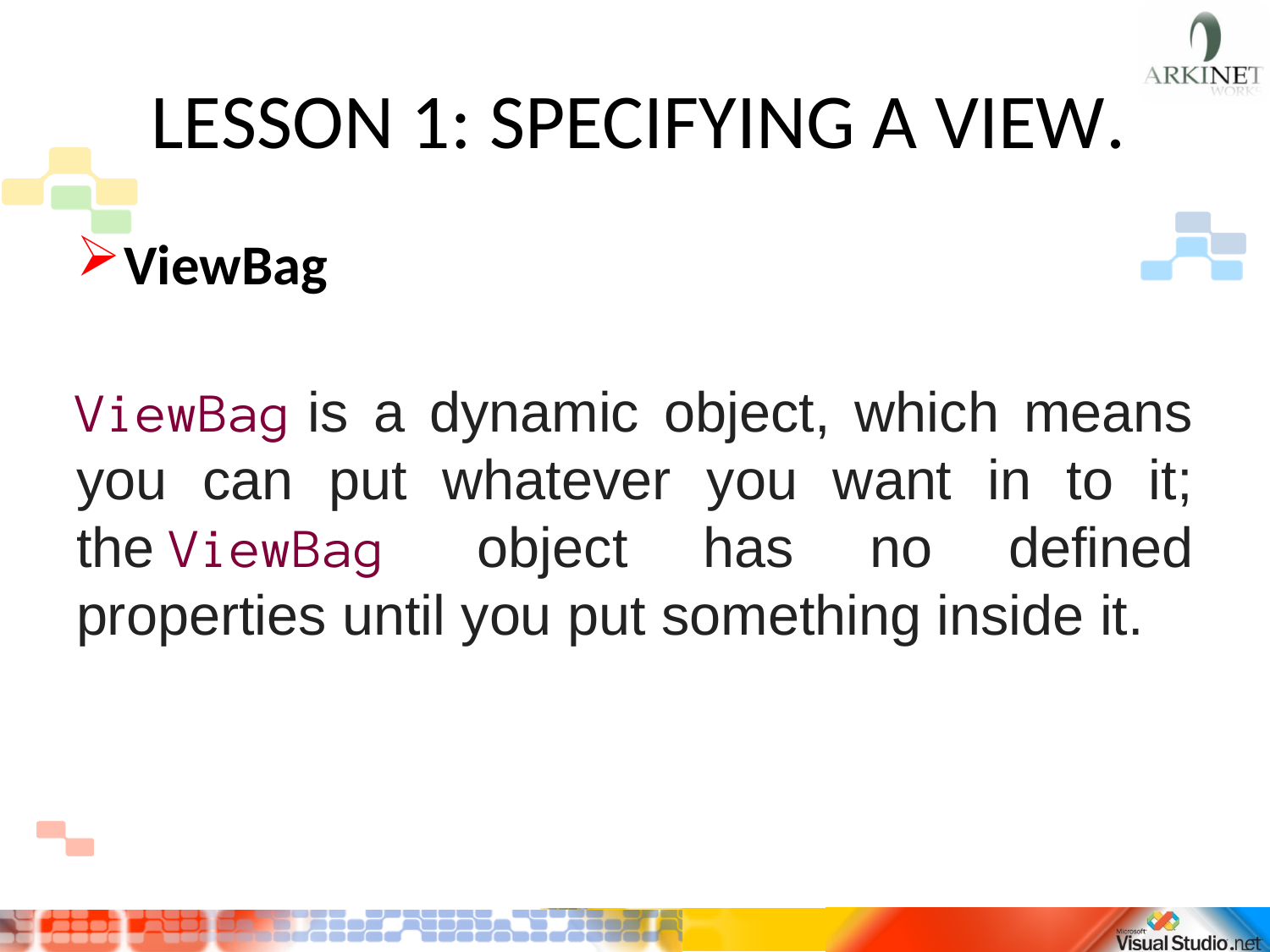

# LESSON 1: SPECIFYING A VIEW.
ViewBag

ViewBag is a dynamic object, which means you can put whatever you want in to it; the ViewBag object has no defined properties until you put something inside it.